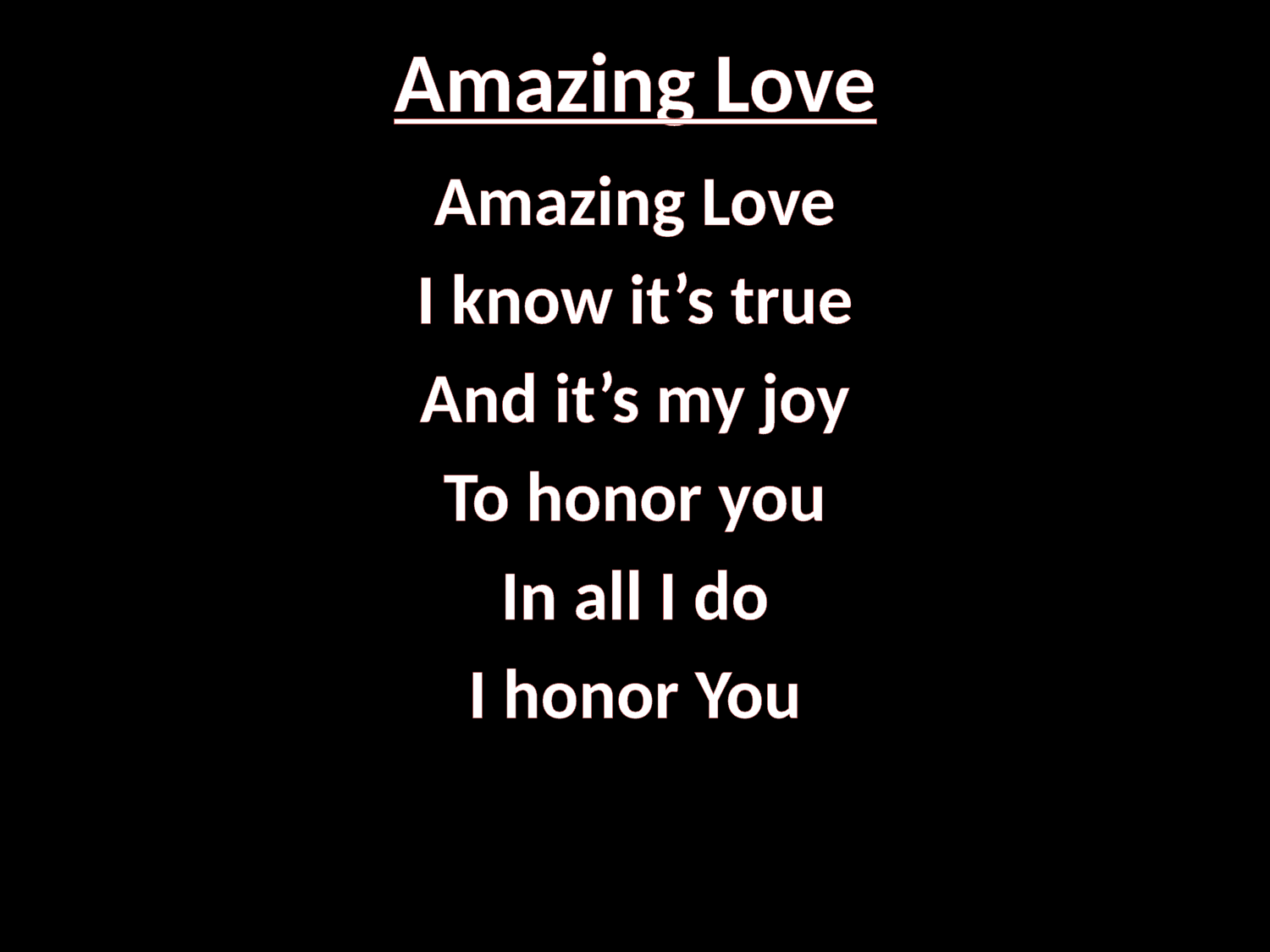

# Amazing Love
Amazing Love
I know it’s true
And it’s my joy
To honor you
In all I do
I honor You